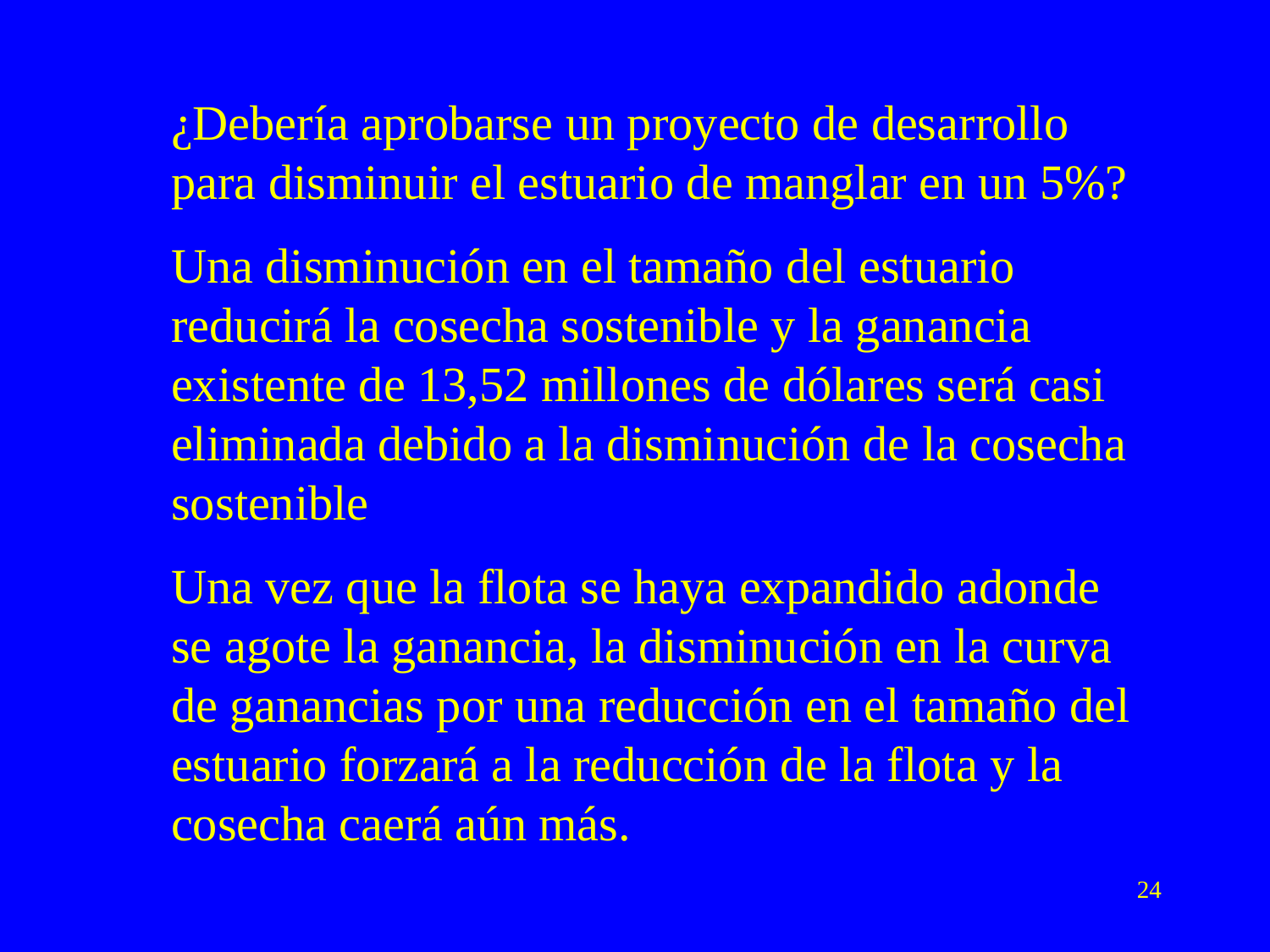

¿Debería aprobarse un proyecto de desarrollo para disminuir el estuario de manglar en un 5%?
Una disminución en el tamaño del estuario reducirá la cosecha sostenible y la ganancia existente de 13,52 millones de dólares será casi eliminada debido a la disminución de la cosecha sostenible
Una vez que la flota se haya expandido adonde se agote la ganancia, la disminución en la curva de ganancias por una reducción en el tamaño del estuario forzará a la reducción de la flota y la cosecha caerá aún más.
24